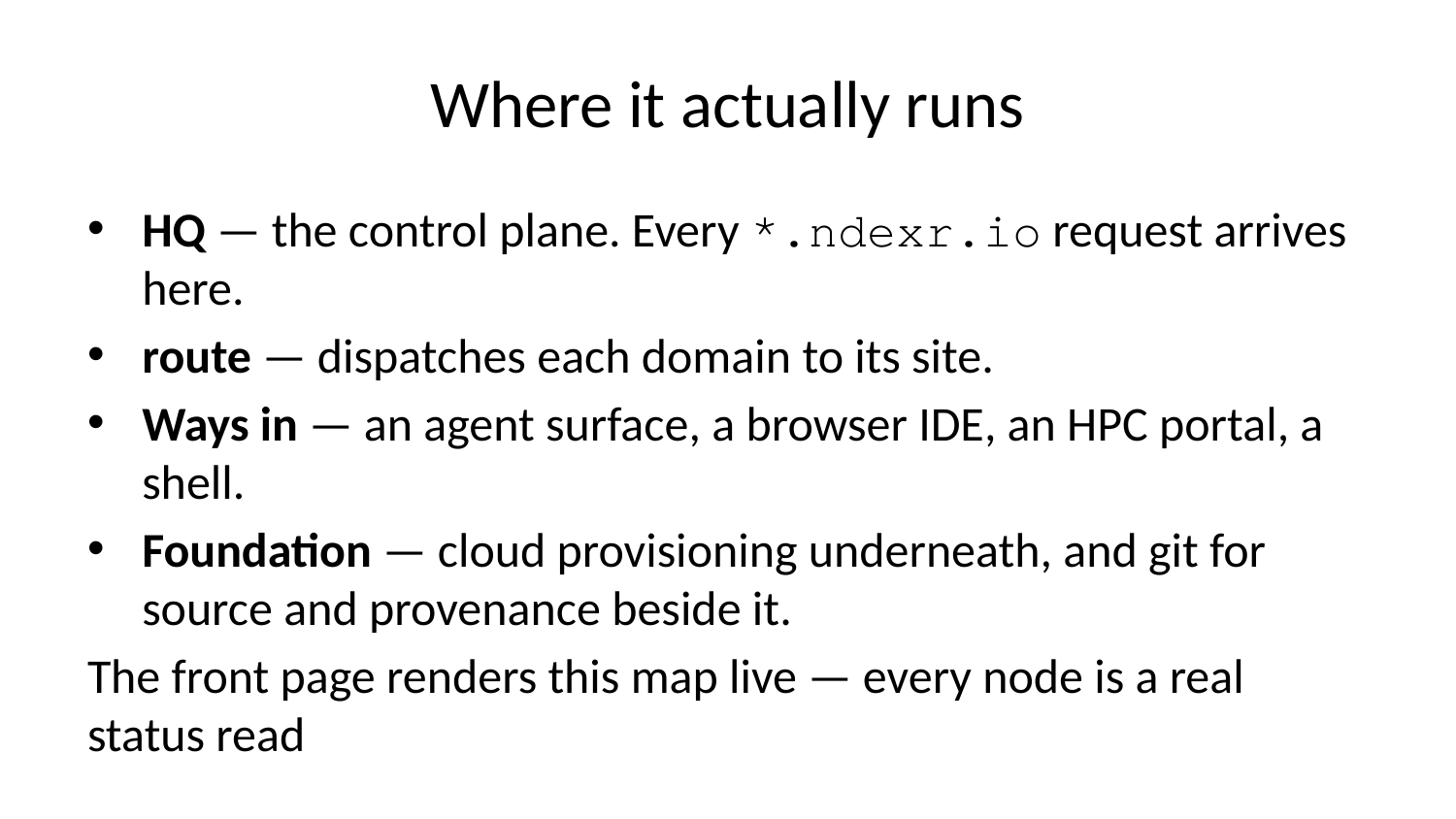

# Where it actually runs
HQ — the control plane. Every *.ndexr.io request arrives here.
route — dispatches each domain to its site.
Ways in — an agent surface, a browser IDE, an HPC portal, a shell.
Foundation — cloud provisioning underneath, and git for source and provenance beside it.
The front page renders this map live — every node is a real status read